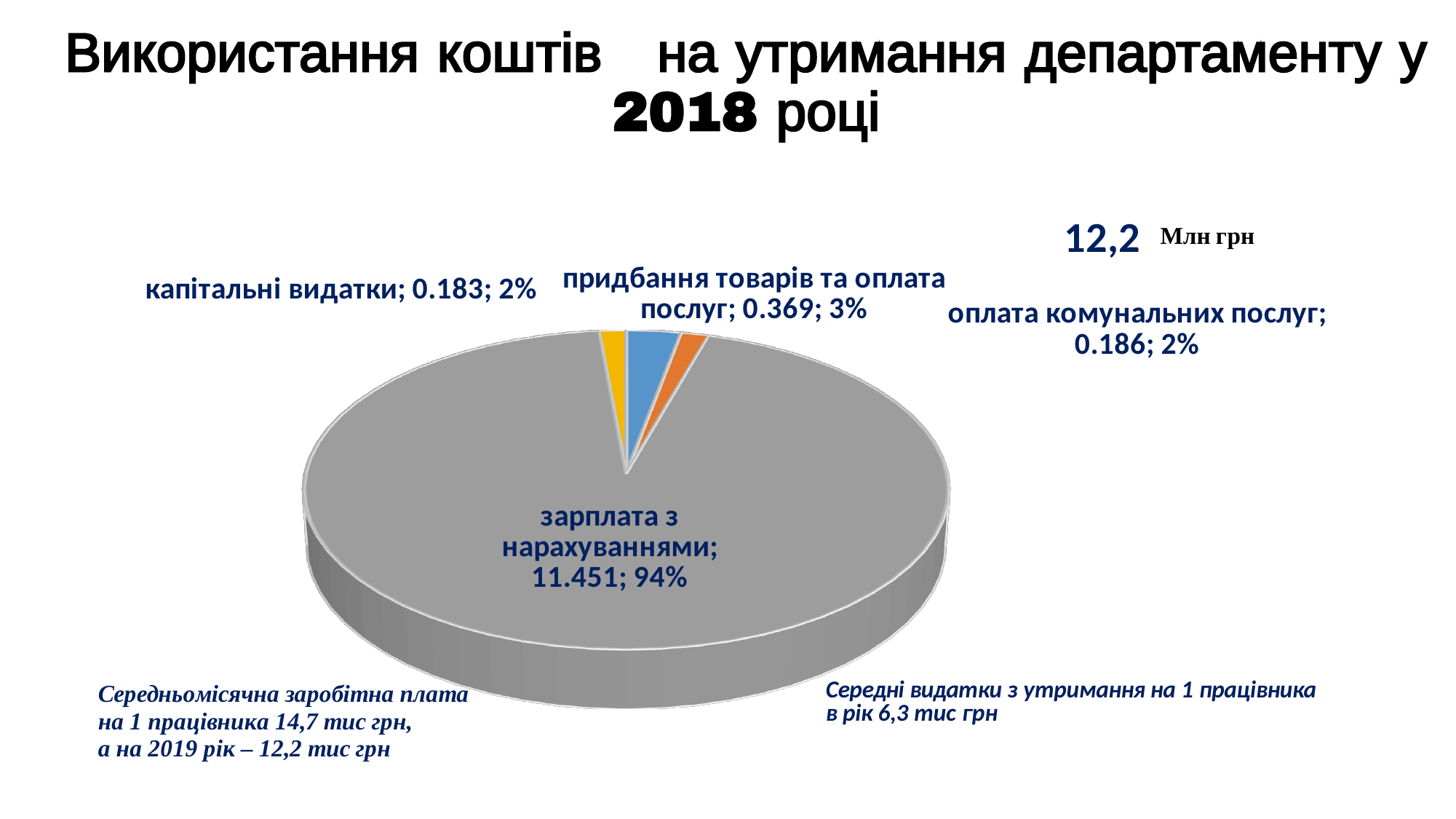

# Використання коштів   на утримання департаменту у 2018 році

[unsupported chart]